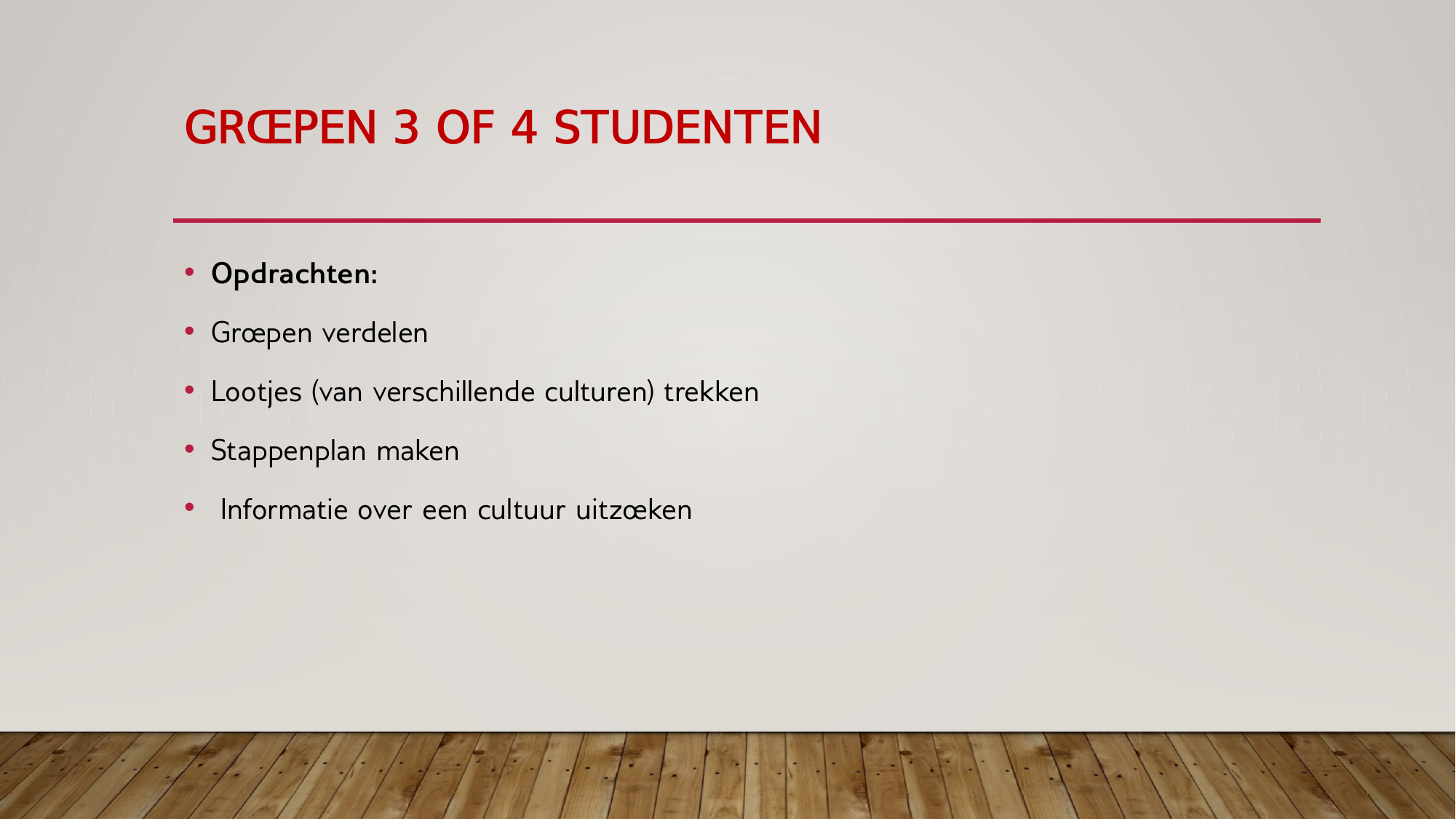

# Groepen 3 of 4 studenten
Opdrachten:
Groepen verdelen
Lootjes (van verschillende culturen) trekken
Stappenplan maken
 Informatie over een cultuur uitzoeken